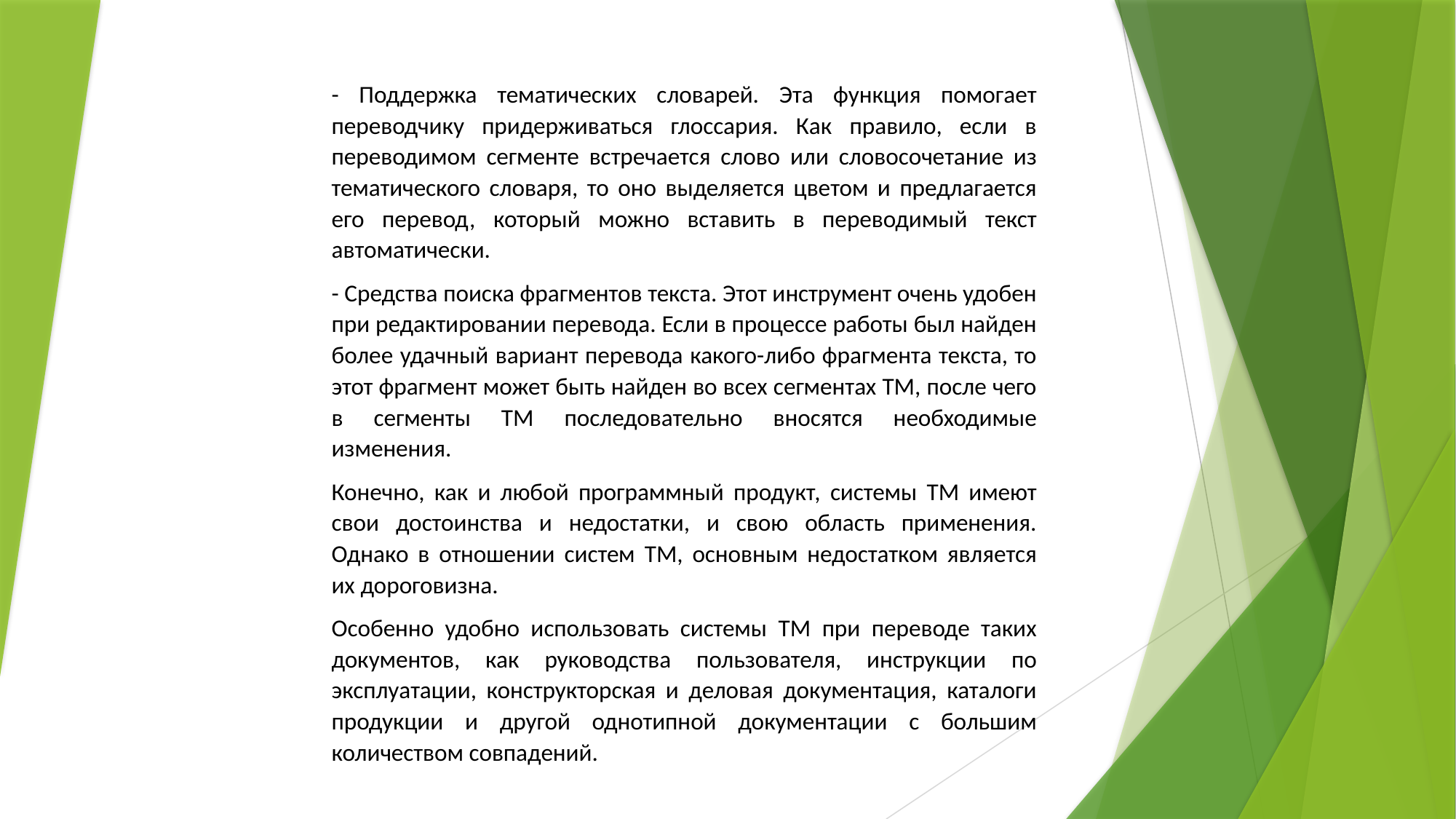

- Поддержка тематических словарей. Эта функция помогает переводчику придерживаться глоссария. Как правило, если в переводимом сегменте встречается слово или словосочетание из тематического словаря, то оно выделяется цветом и предлагается его перевод, который можно вставить в переводимый текст автоматически.
- Средства поиска фрагментов текста. Этот инструмент очень удобен при редактировании перевода. Если в процессе работы был найден более удачный вариант перевода какого-либо фрагмента текста, то этот фрагмент может быть найден во всех сегментах ТМ, после чего в сегменты ТМ последовательно вносятся необходимые изменения.
Конечно, как и любой программный продукт, системы ТМ имеют свои достоинства и недостатки, и свою область применения. Однако в отношении систем TM, основным недостатком является их дороговизна.
Особенно удобно использовать системы ТМ при переводе таких документов, как руководства пользователя, инструкции по эксплуатации, конструкторская и деловая документация, каталоги продукции и другой однотипной документации с большим количеством совпадений.
#